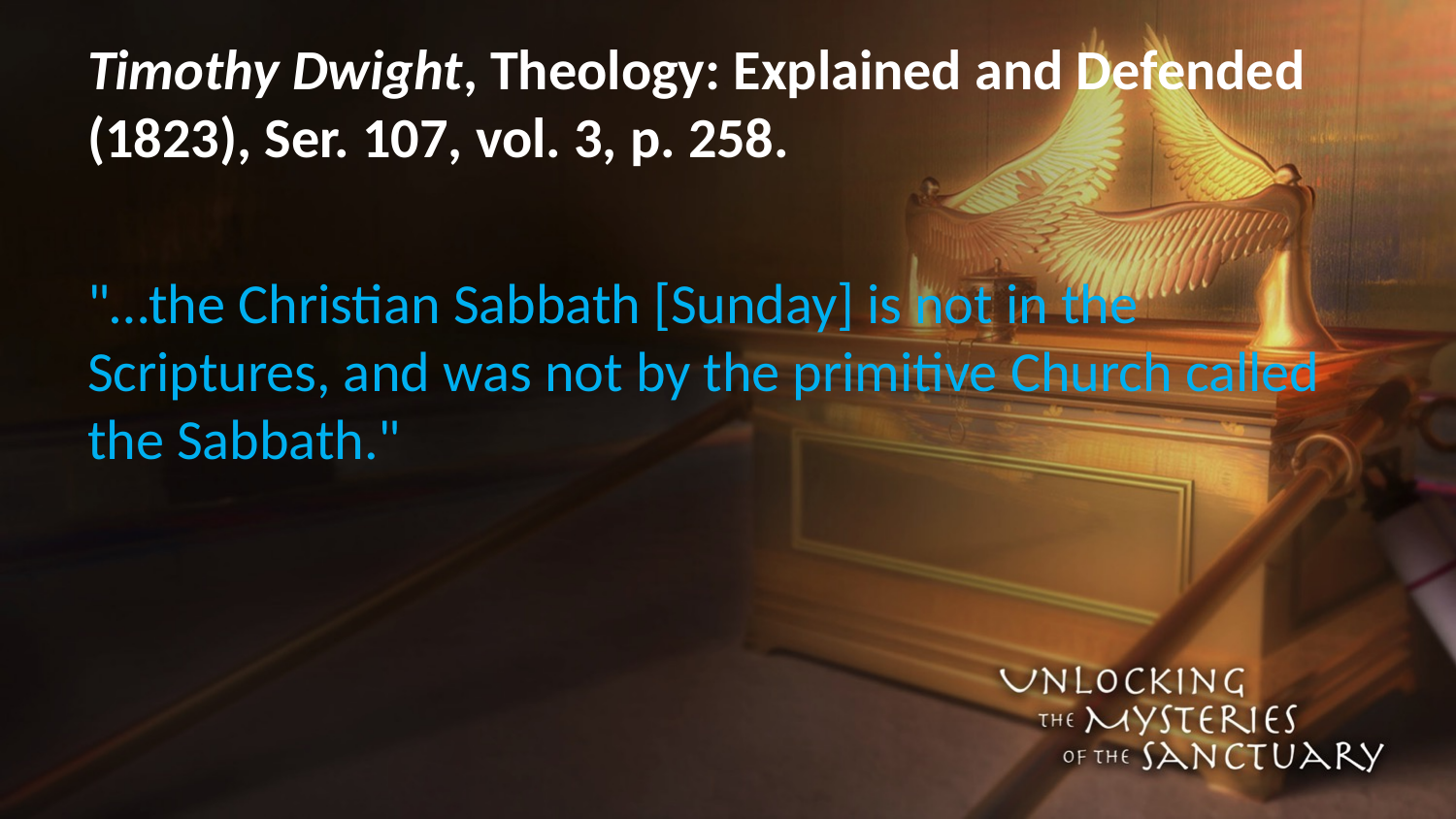

# Timothy Dwight, Theology: Explained and Defended (1823), Ser. 107, vol. 3, p. 258.

"…the Christian Sabbath [Sunday] is not in the Scriptures, and was not by the primitive Church called the Sabbath."